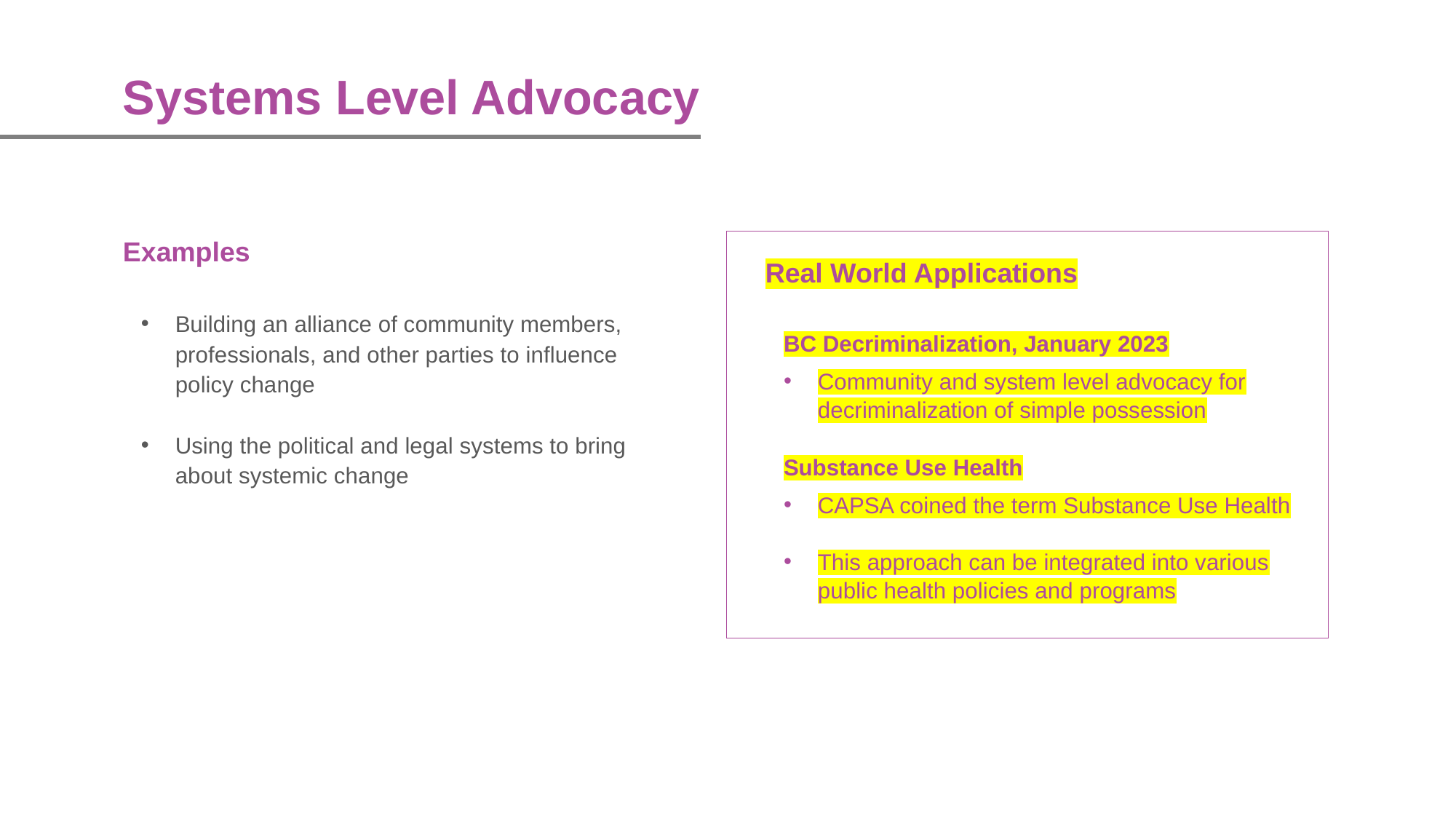

Examples

Building an alliance of community members, professionals, and other parties to influence policy change
Using the political and legal systems to bring about systemic change

Real World Applications

BC Decriminalization, January 2023
Community and system level advocacy for decriminalization of simple possession
Substance Use Health
CAPSA coined the term Substance Use Health

This approach can be integrated into various public health policies and programs